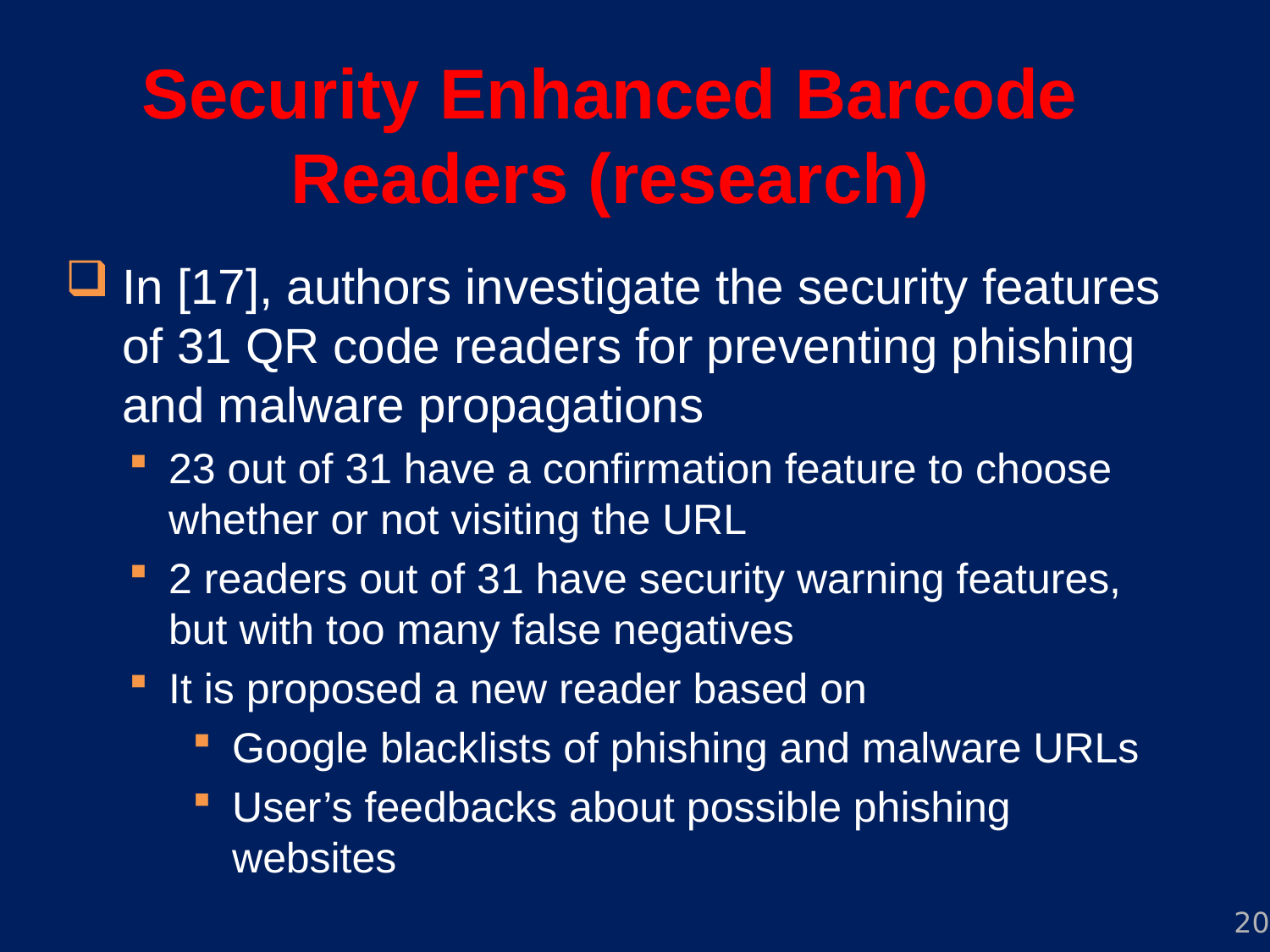

Security Enhanced Barcode Readers (research)

In [17], authors investigate the security features of 31 QR code readers for preventing phishing and malware propagations
23 out of 31 have a confirmation feature to choose whether or not visiting the URL
2 readers out of 31 have security warning features, but with too many false negatives
It is proposed a new reader based on
Google blacklists of phishing and malware URLs
User’s feedbacks about possible phishing websites
20